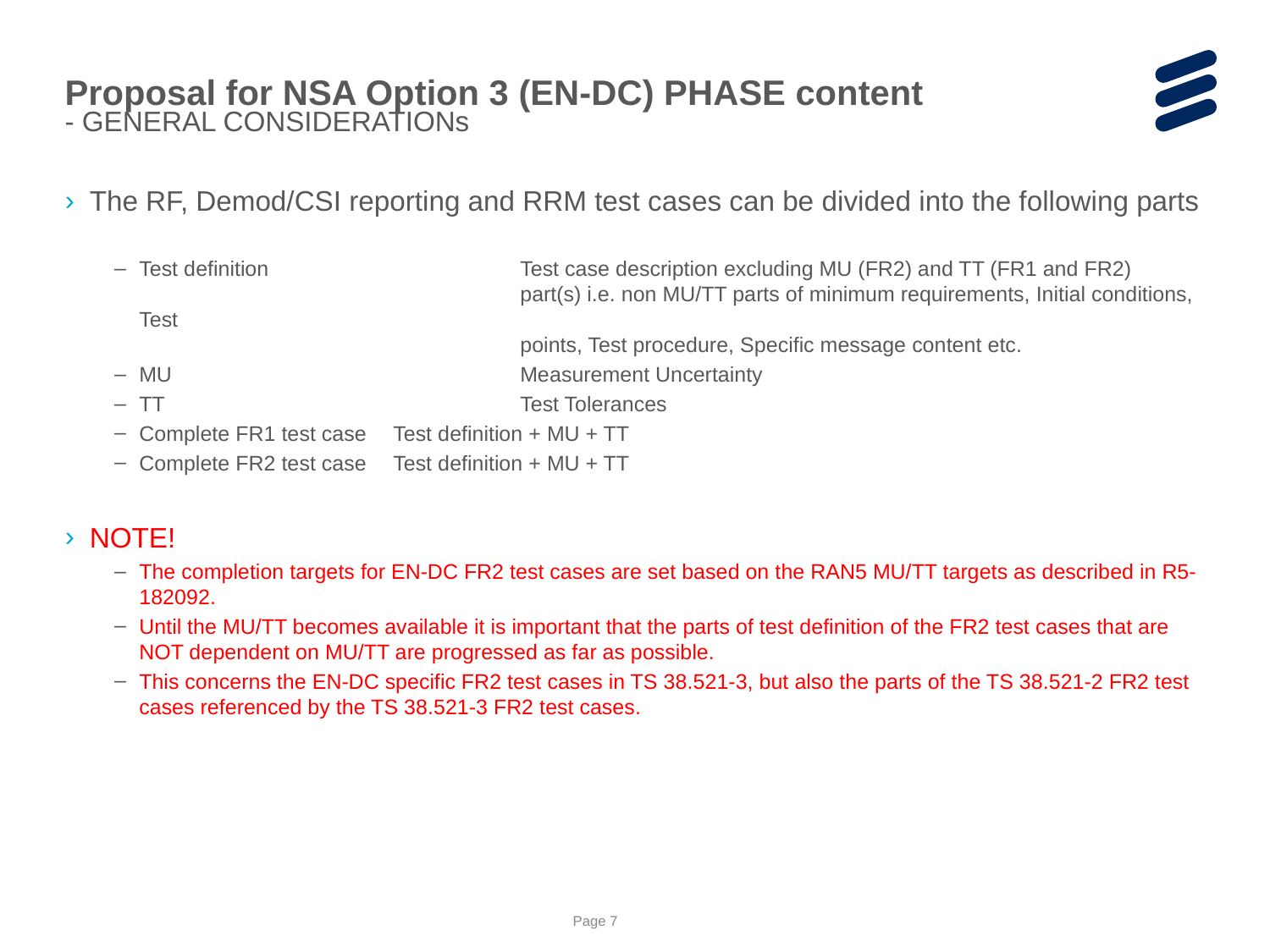

Proposal for NSA Option 3 (EN-DC) PHASE content
- GENERAL CONSIDERATIONs
The RF, Demod/CSI reporting and RRM test cases can be divided into the following parts
Test definition		Test case description excluding MU (FR2) and TT (FR1 and FR2)
			part(s) i.e. non MU/TT parts of minimum requirements, Initial conditions, Test
        			points, Test procedure, Specific message content etc.
MU			Measurement Uncertainty
TT			Test Tolerances
Complete FR1 test case 	Test definition + MU + TT
Complete FR2 test case 	Test definition + MU + TT

NOTE!
The completion targets for EN-DC FR2 test cases are set based on the RAN5 MU/TT targets as described in R5-182092.
Until the MU/TT becomes available it is important that the parts of test definition of the FR2 test cases that are NOT dependent on MU/TT are progressed as far as possible.
This concerns the EN-DC specific FR2 test cases in TS 38.521-3, but also the parts of the TS 38.521-2 FR2 test cases referenced by the TS 38.521-3 FR2 test cases.